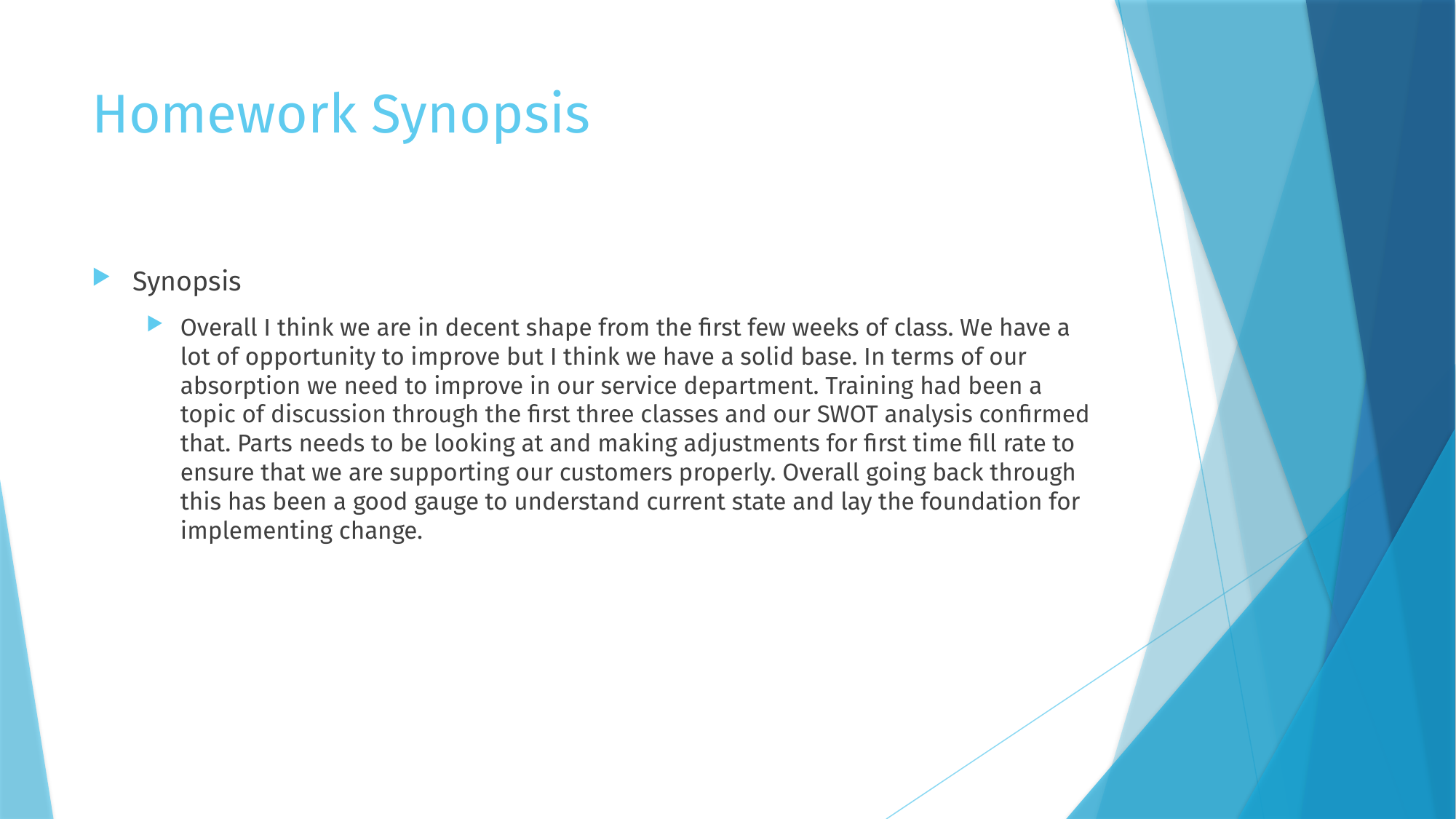

# Homework Synopsis
Synopsis
Overall I think we are in decent shape from the first few weeks of class. We have a lot of opportunity to improve but I think we have a solid base. In terms of our absorption we need to improve in our service department. Training had been a topic of discussion through the first three classes and our SWOT analysis confirmed that. Parts needs to be looking at and making adjustments for first time fill rate to ensure that we are supporting our customers properly. Overall going back through this has been a good gauge to understand current state and lay the foundation for implementing change.